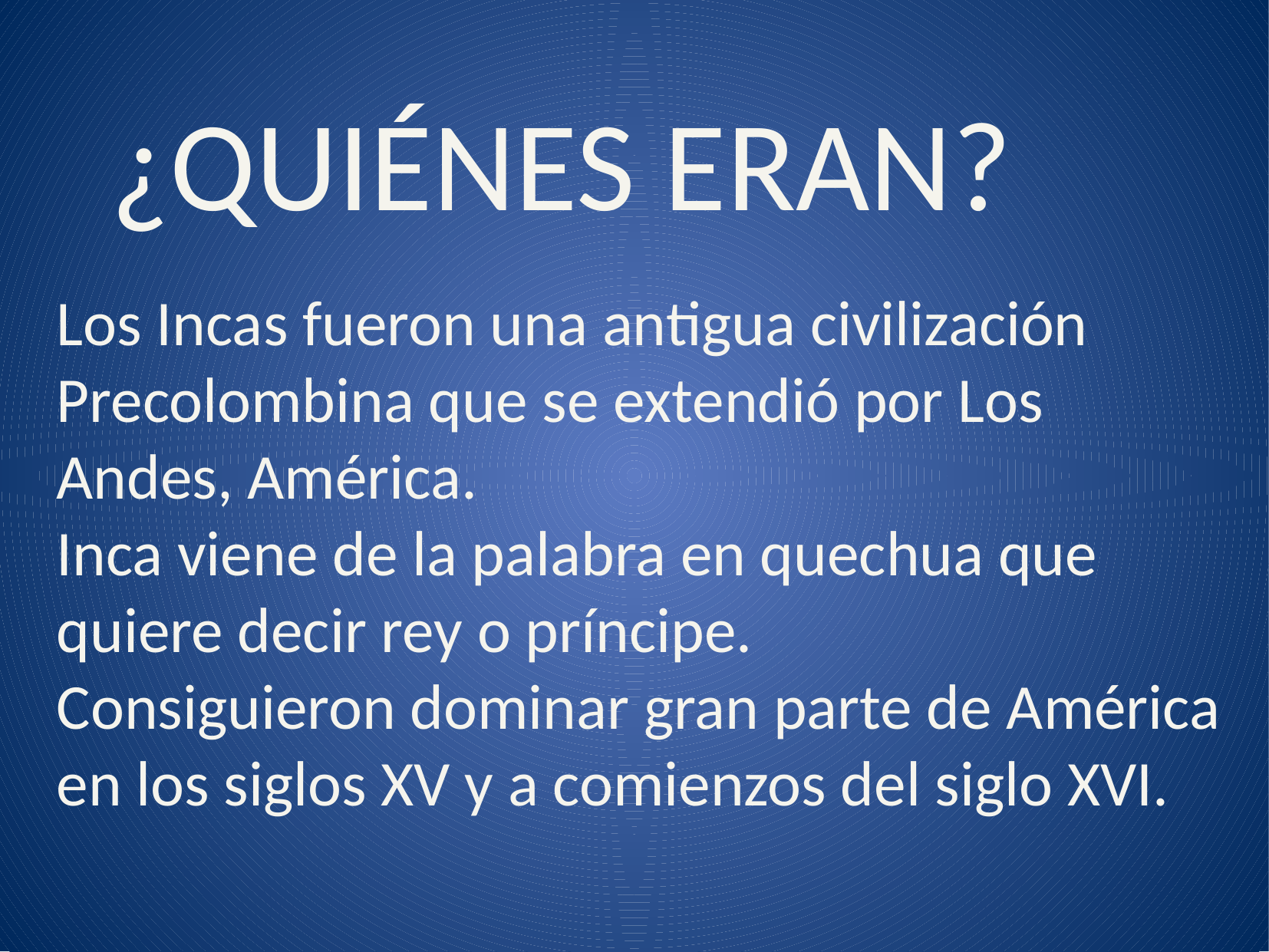

¿QUIÉNES ERAN?

Los Incas fueron una antigua civilización Precolombina que se extendió por Los Andes, América.
Inca viene de la palabra en quechua que quiere decir rey o príncipe.
Consiguieron dominar gran parte de América en los siglos XV y a comienzos del siglo XVI.